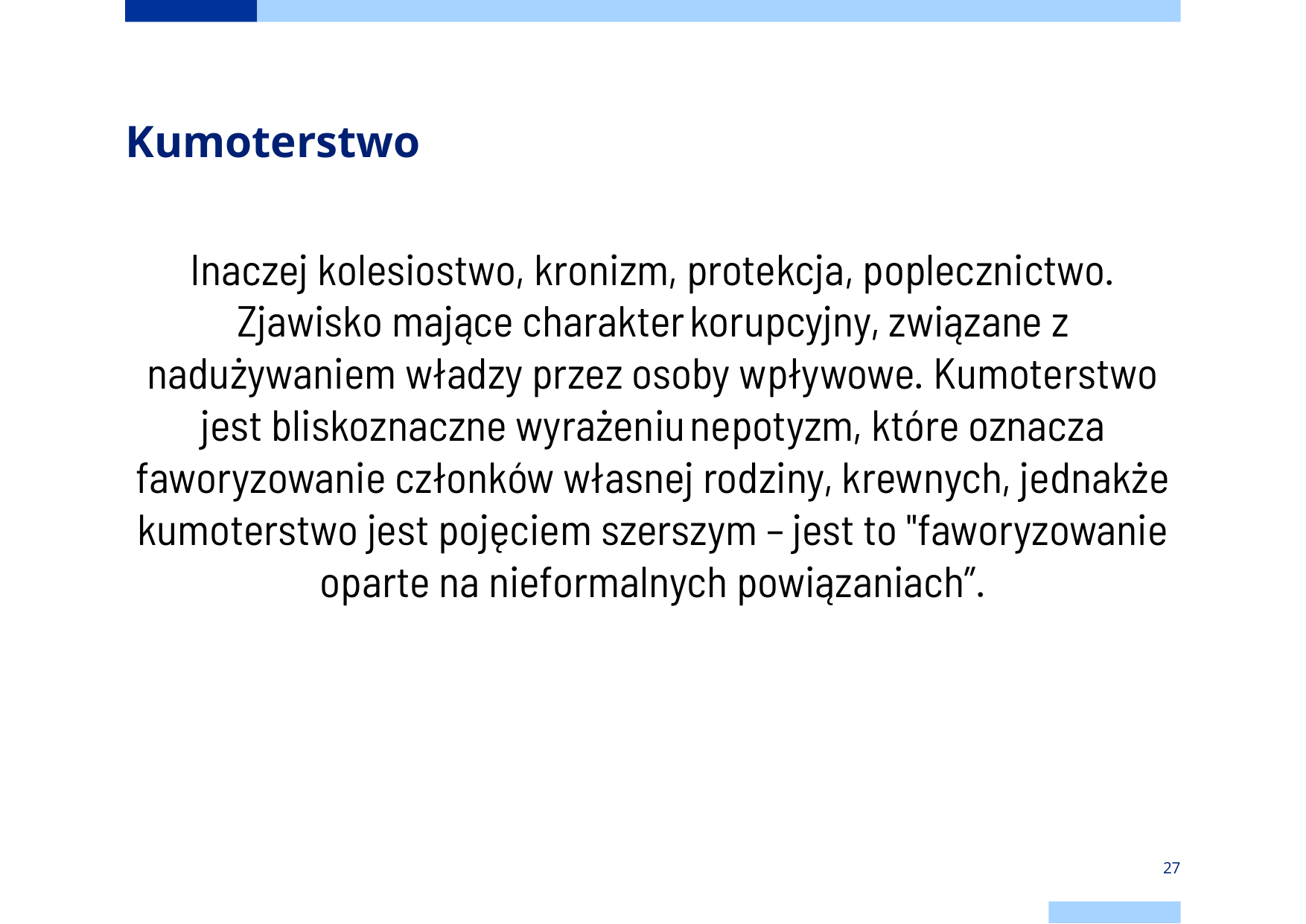

# Kumoterstwo
Inaczej kolesiostwo, kronizm, protekcja, poplecznictwo. Zjawisko mające charakter korupcyjny, związane z nadużywaniem władzy przez osoby wpływowe. Kumoterstwo jest bliskoznaczne wyrażeniu nepotyzm, które oznacza faworyzowanie członków własnej rodziny, krewnych, jednakże kumoterstwo jest pojęciem szerszym – jest to "faworyzowanie oparte na nieformalnych powiązaniach”.
27